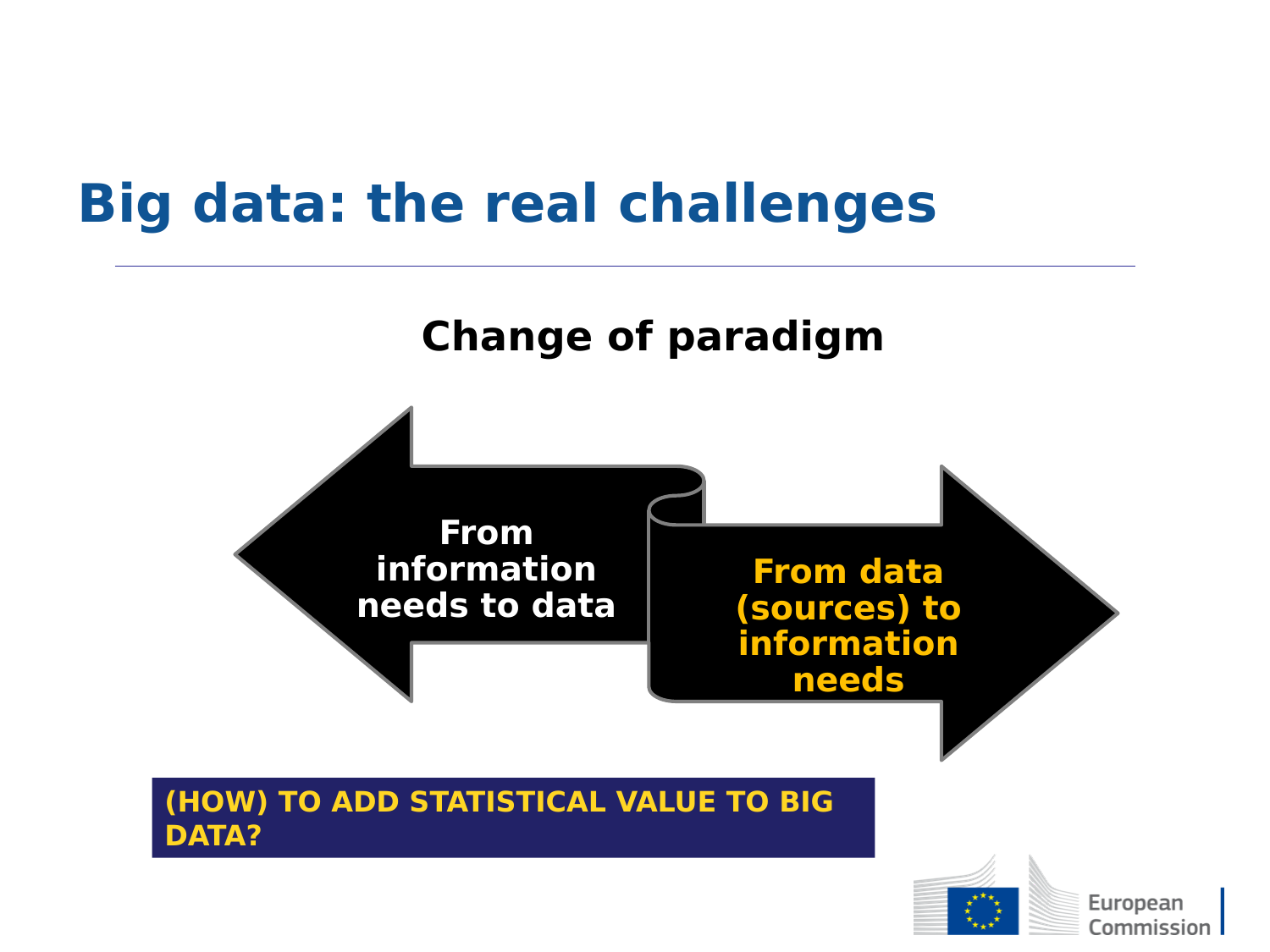

# Big data: the real challenges
Change of paradigm
From information needs to data
From data (sources) to information needs
(how) to add statistical value to big data?